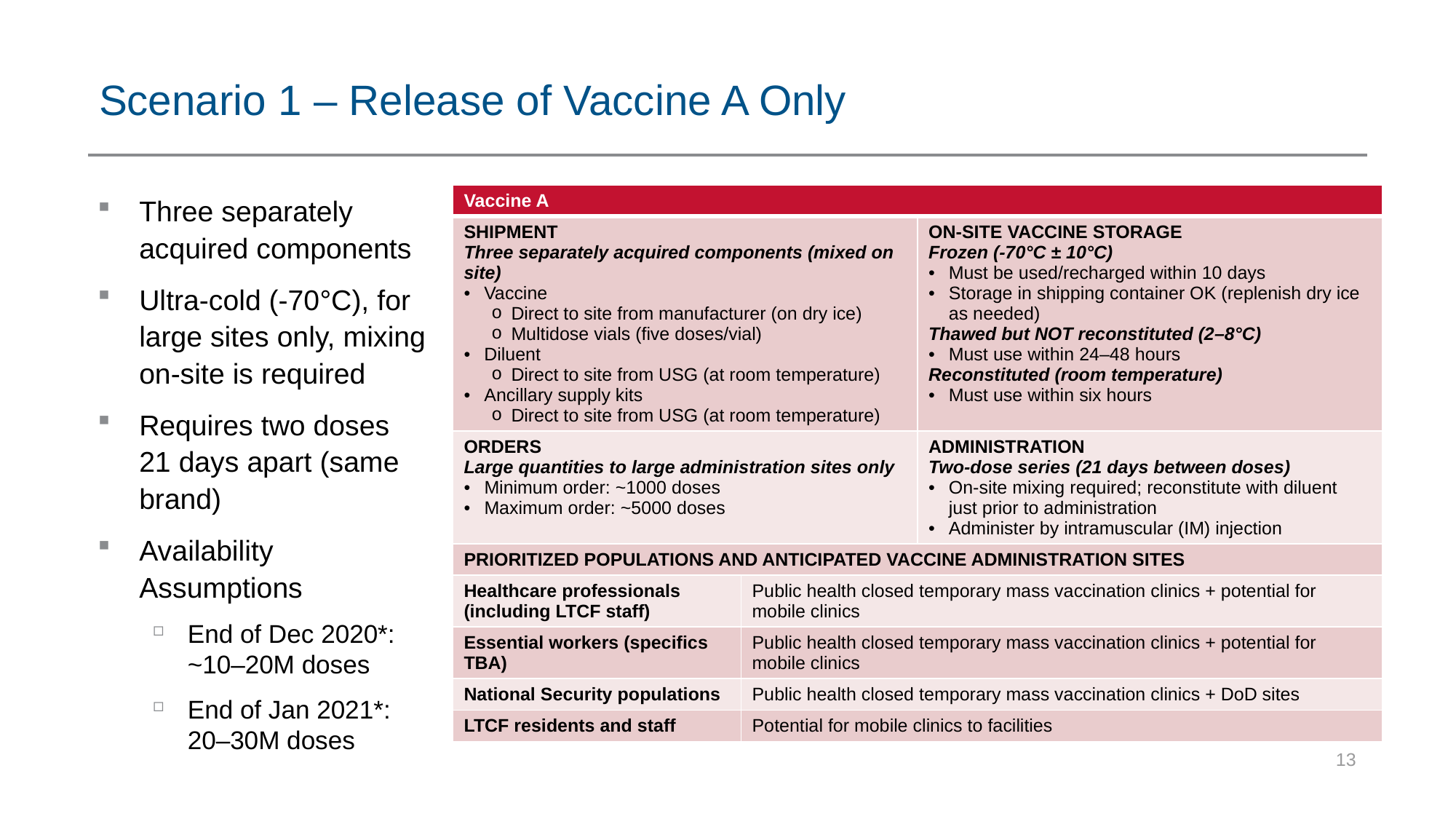

# Scenario 1 – Release of Vaccine A Only
Three separately acquired components
Ultra-cold (-70°C), for large sites only, mixing on-site is required
Requires two doses 21 days apart (same brand)
Availability Assumptions
End of Dec 2020*: ~10–20M doses
End of Jan 2021*: 20–30M doses
| Vaccine A |  |  |
| --- | --- | --- |
| SHIPMENT Three separately acquired components (mixed on site) Vaccine Direct to site from manufacturer (on dry ice) Multidose vials (five doses/vial) Diluent Direct to site from USG (at room temperature) Ancillary supply kits Direct to site from USG (at room temperature) |  | ON-SITE VACCINE STORAGE Frozen (-70°C ± 10°C) Must be used/recharged within 10 days Storage in shipping container OK (replenish dry ice as needed) Thawed but NOT reconstituted (2–8°C) Must use within 24–48 hours Reconstituted (room temperature) Must use within six hours |
| ORDERS Large quantities to large administration sites only Minimum order: ~1000 doses Maximum order: ~5000 doses |  | ADMINISTRATION Two-dose series (21 days between doses) On-site mixing required; reconstitute with diluent just prior to administration Administer by intramuscular (IM) injection |
| PRIORITIZED POPULATIONS AND ANTICIPATED VACCINE ADMINISTRATION SITES |  |  |
| Healthcare professionals (including LTCF staff) | Public health closed temporary mass vaccination clinics + potential for mobile clinics | Public health closed temporary mass vaccination clinics + potential for mobile clinics |
| Essential workers (specifics TBA) | Public health closed temporary mass vaccination clinics + potential for mobile clinics | Public health closed temporary mass vaccination clinics + potential for mobile clinics |
| National Security populations | Public health closed temporary mass vaccination clinics + DoD sites | Public health closed temporary mass vaccination clinics + DoD sites |
| LTCF residents and staff | Potential for mobile clinics to facilities | Potential for mobile clinics to facilities |
13